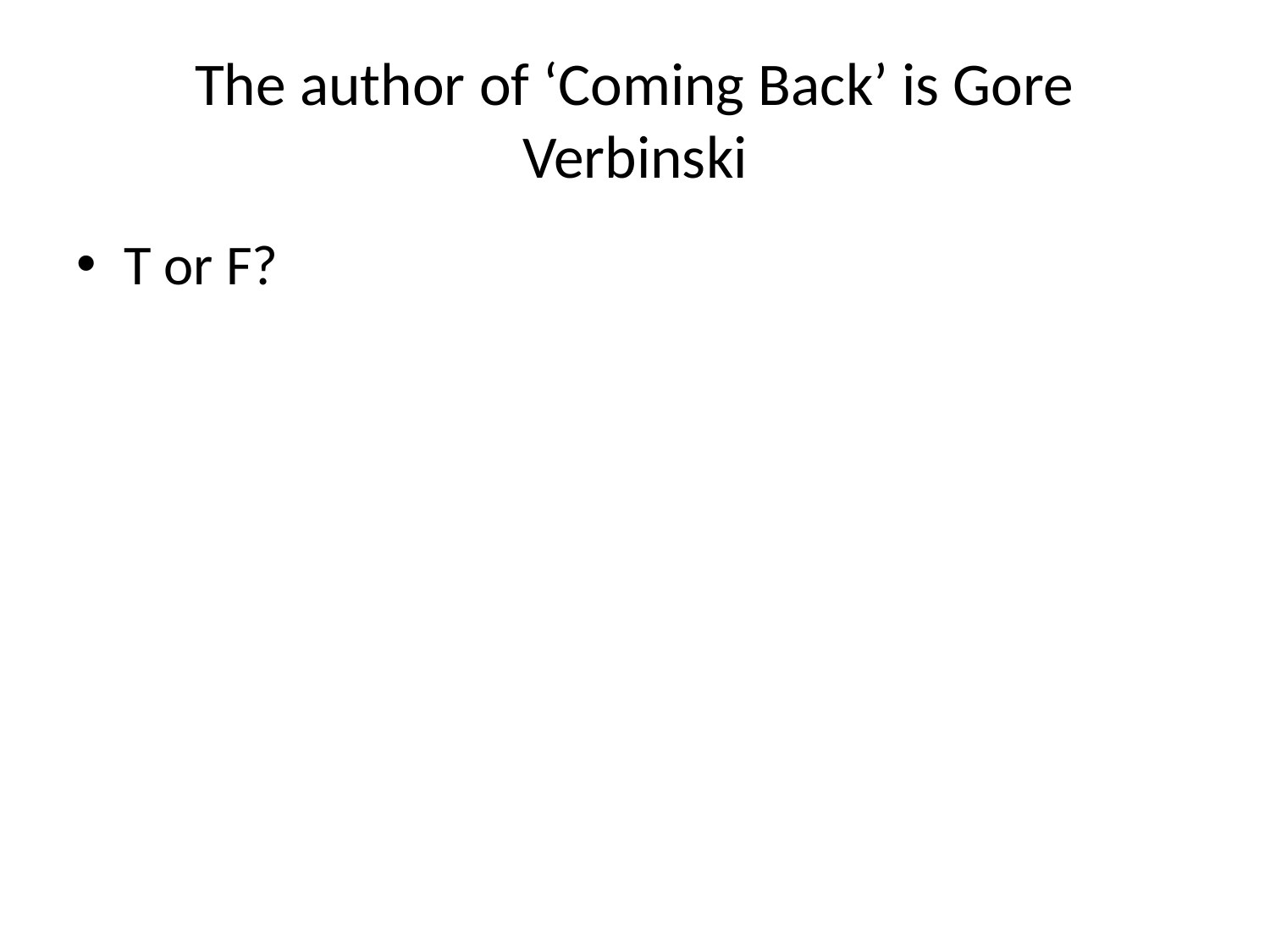

# The author of ‘Coming Back’ is Gore Verbinski
T or F?